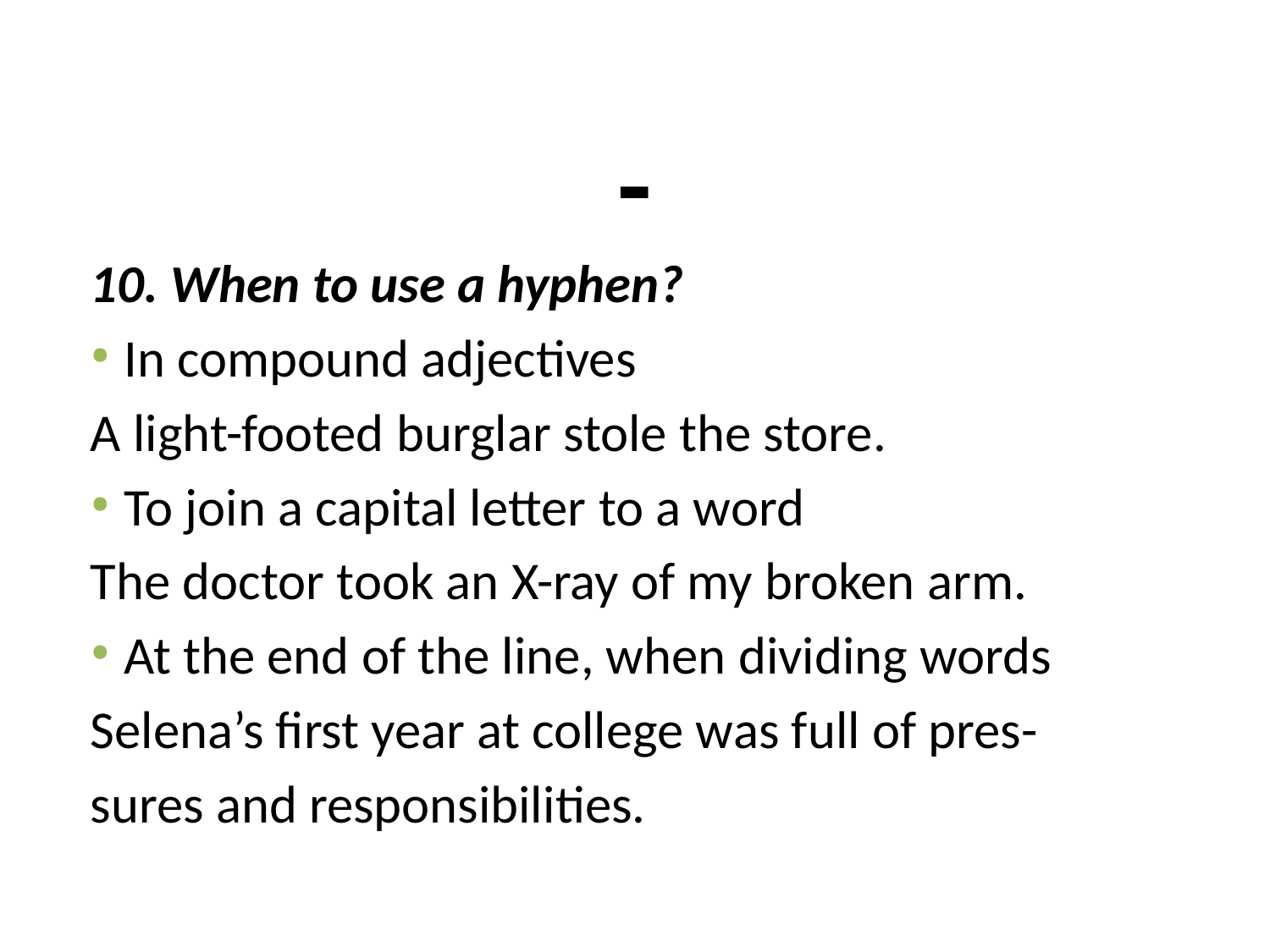

# -
10. When to use a hyphen?
In compound adjectives
A light-footed burglar stole the store.
To join a capital letter to a word
The doctor took an X-ray of my broken arm.
At the end of the line, when dividing words
Selena’s first year at college was full of pres-
sures and responsibilities.